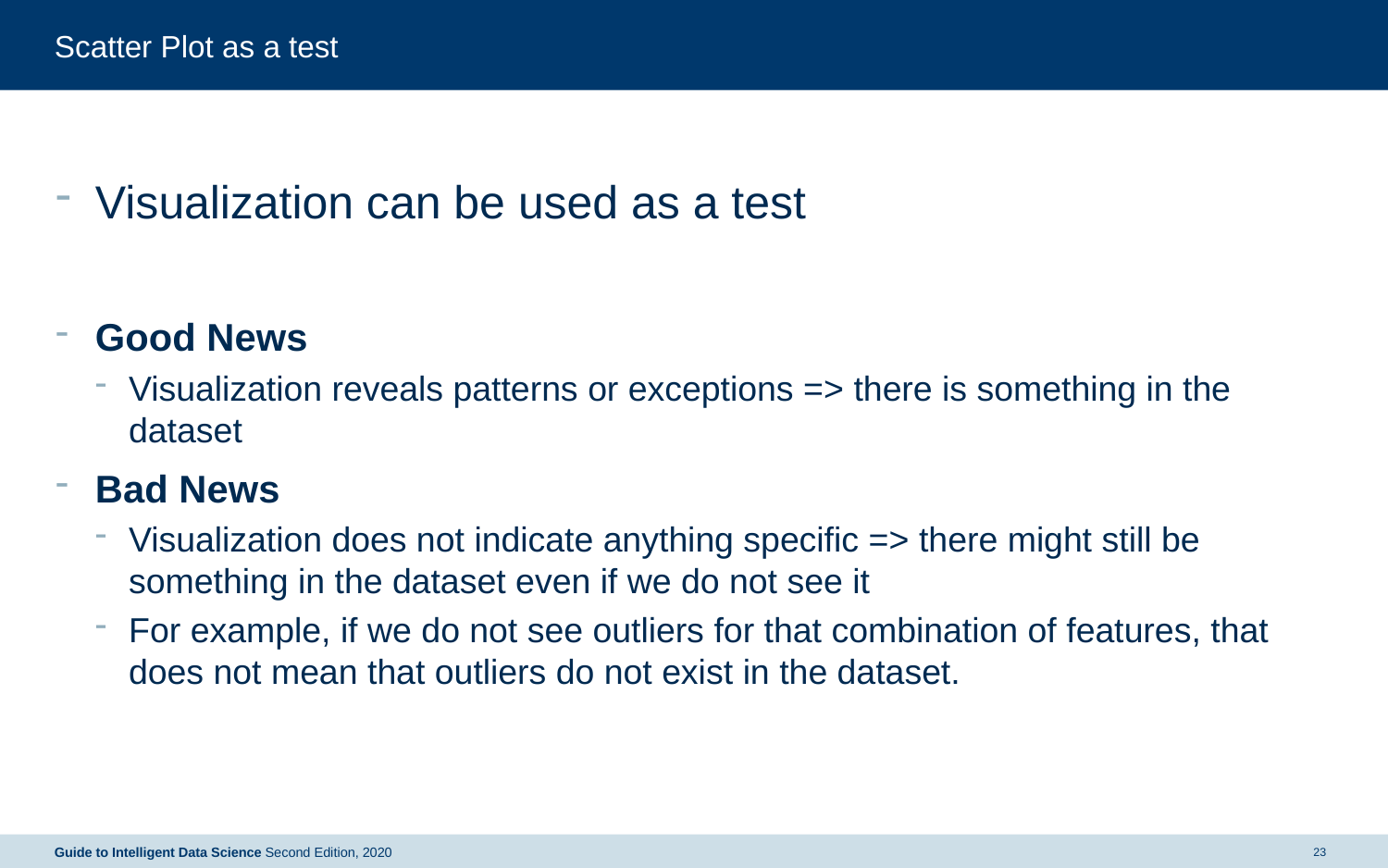

# Scatter Plot as a test
Visualization can be used as a test

Good News
Visualization reveals patterns or exceptions => there is something in the dataset
Bad News
Visualization does not indicate anything specific => there might still be something in the dataset even if we do not see it
For example, if we do not see outliers for that combination of features, that does not mean that outliers do not exist in the dataset.
Guide to Intelligent Data Science Second Edition, 2020
23